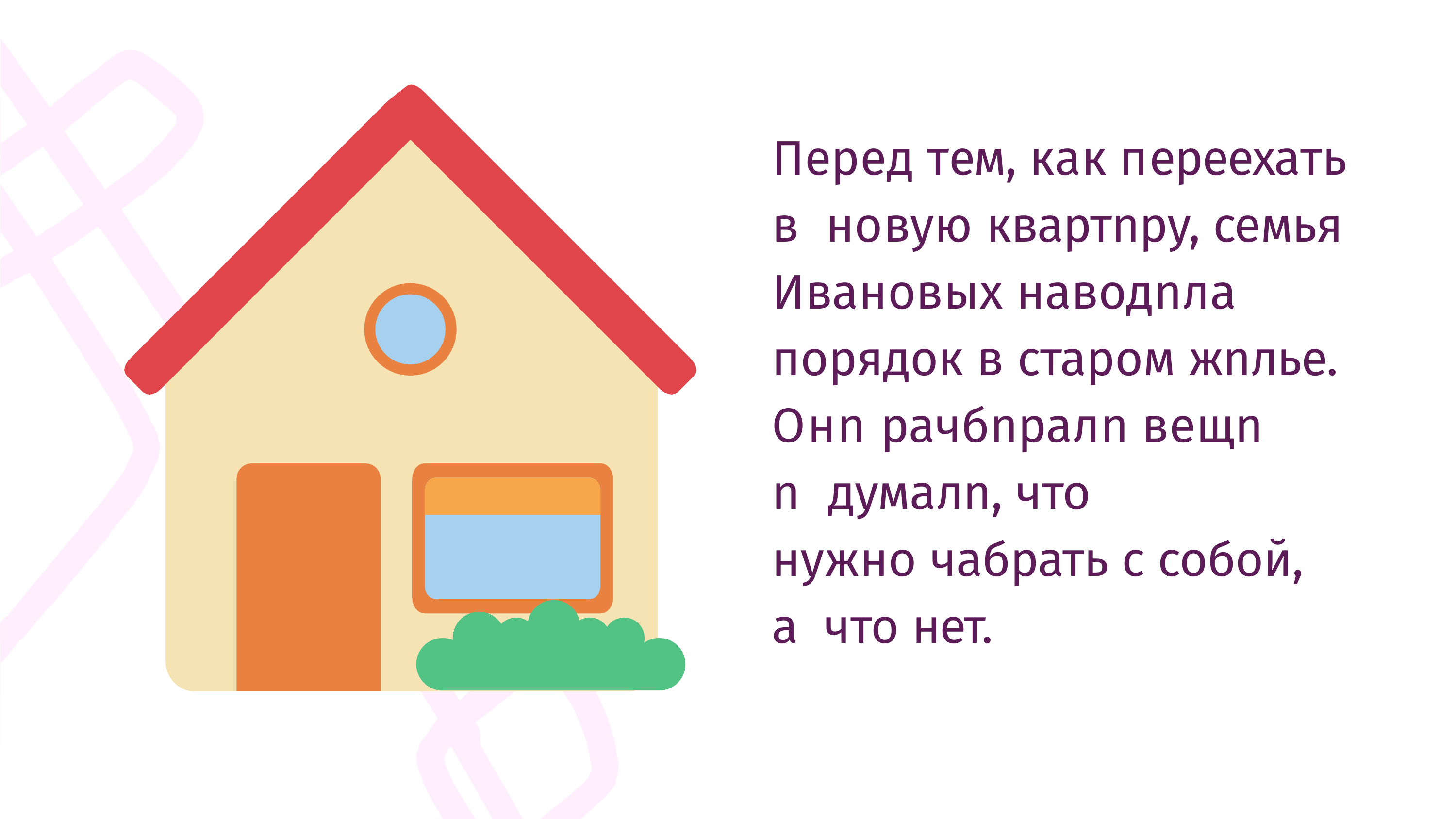

Перед тем, как переехать в  новую квартnру, семья  Ивановых наводnла  порядок в старом жnлье.
Онn рачбnралn вещn n  думалn, что
нужно чабрать с собой, а  что нет.